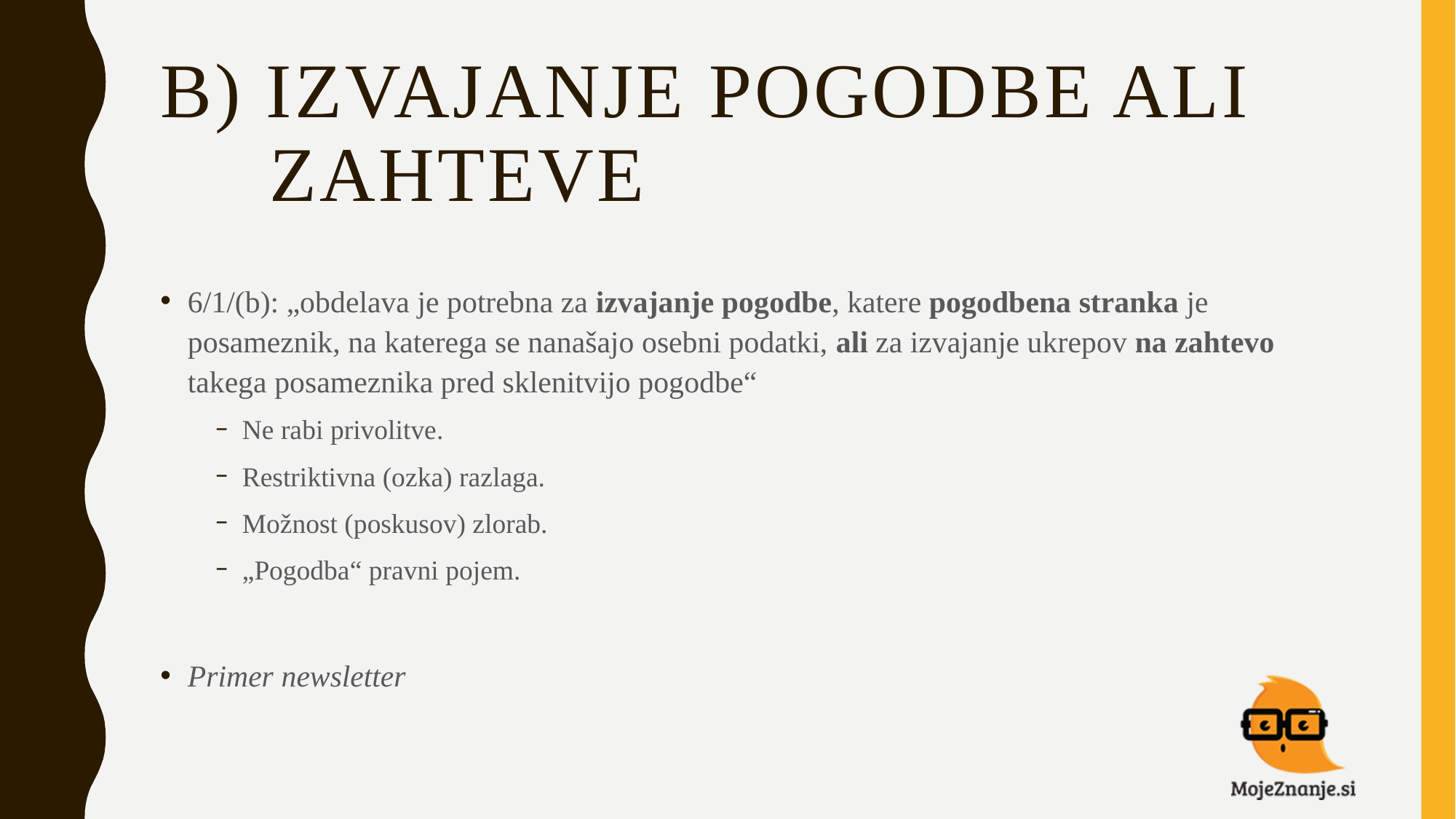

# B) Izvajanje pogodbe ali 	zahteve
6/1/(b): „obdelava je potrebna za izvajanje pogodbe, katere pogodbena stranka je posameznik, na katerega se nanašajo osebni podatki, ali za izvajanje ukrepov na zahtevo takega posameznika pred sklenitvijo pogodbe“
Ne rabi privolitve.
Restriktivna (ozka) razlaga.
Možnost (poskusov) zlorab.
„Pogodba“ pravni pojem.

Primer newsletter